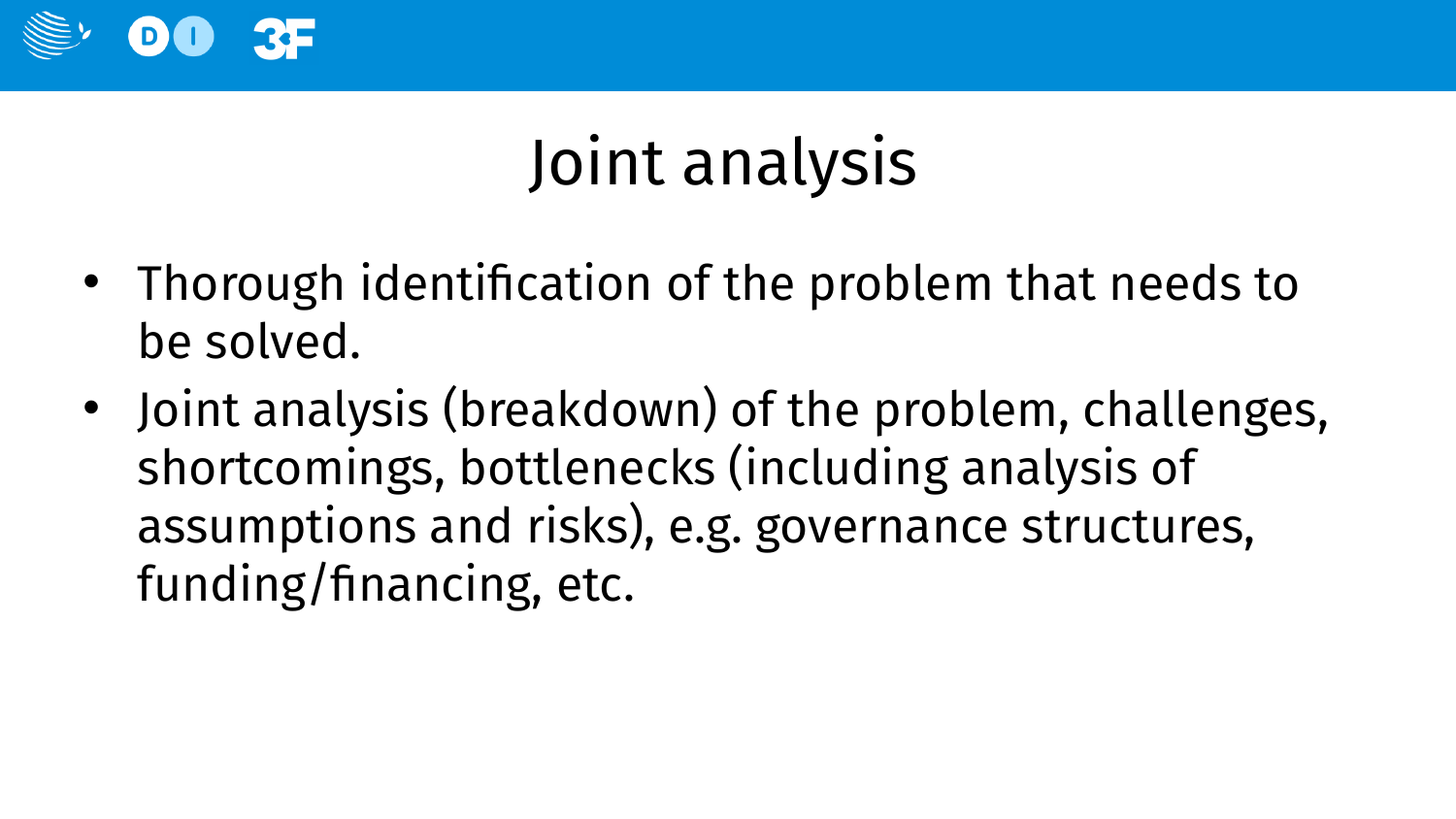

# Joint analysis
Thorough identification of the problem that needs to be solved.
Joint analysis (breakdown) of the problem, challenges, shortcomings, bottlenecks (including analysis of assumptions and risks), e.g. governance structures, funding/financing, etc.